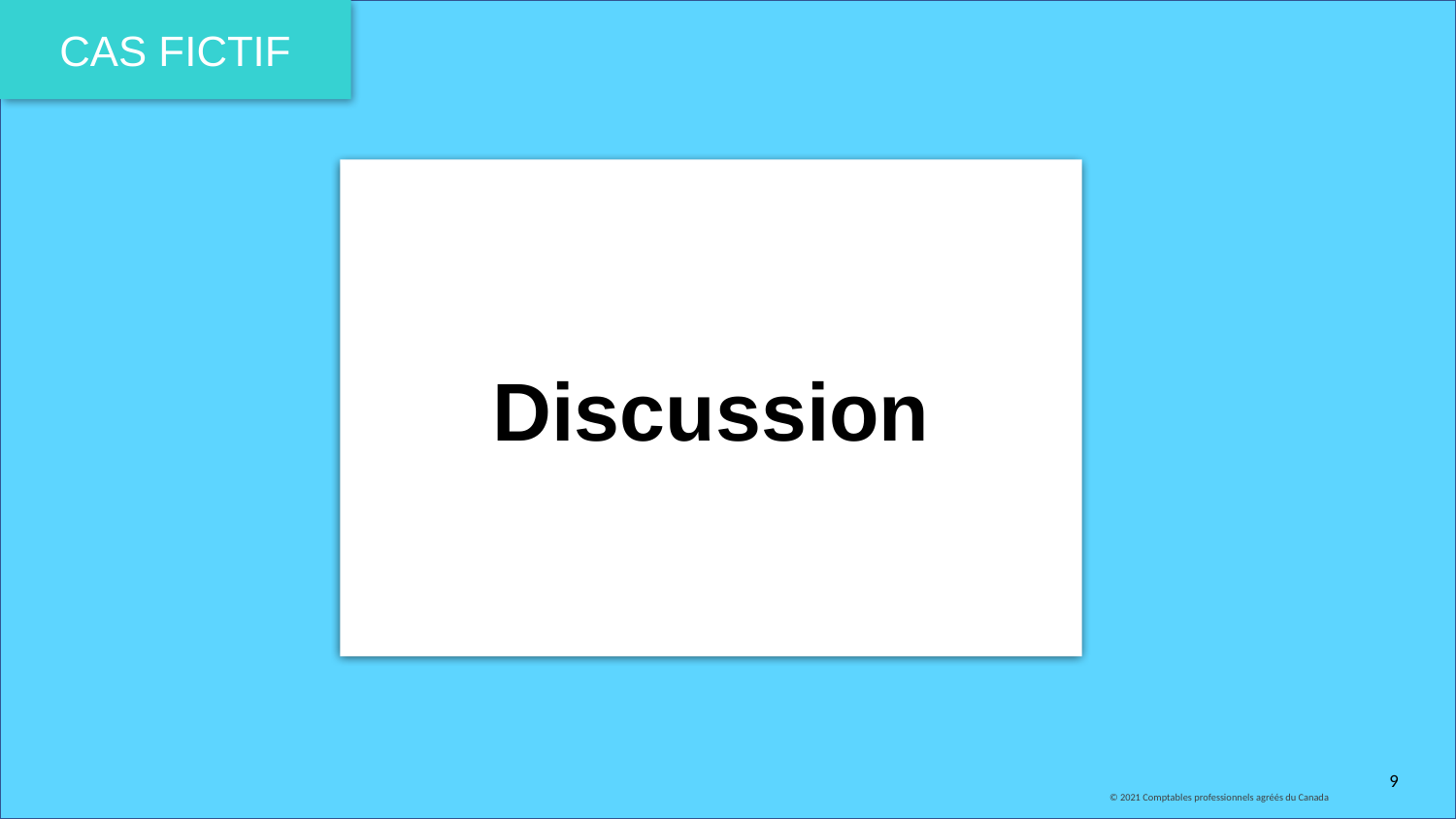

CAS FICTIF
# Discussion
9
© 2021 Comptables professionnels agréés du Canada